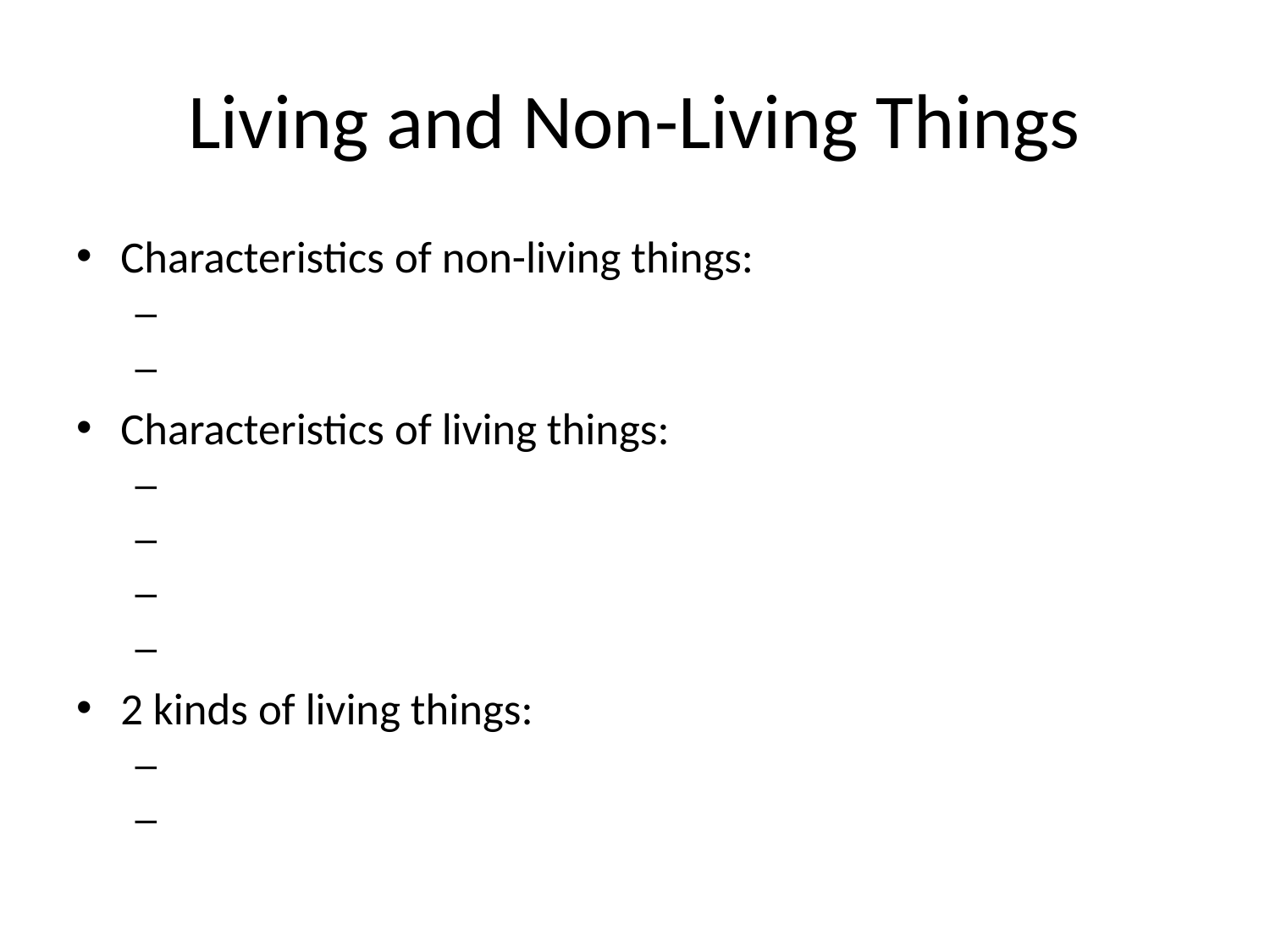

# Living and Non-Living Things
Characteristics of non-living things:

Characteristics of living things:

2 kinds of living things: